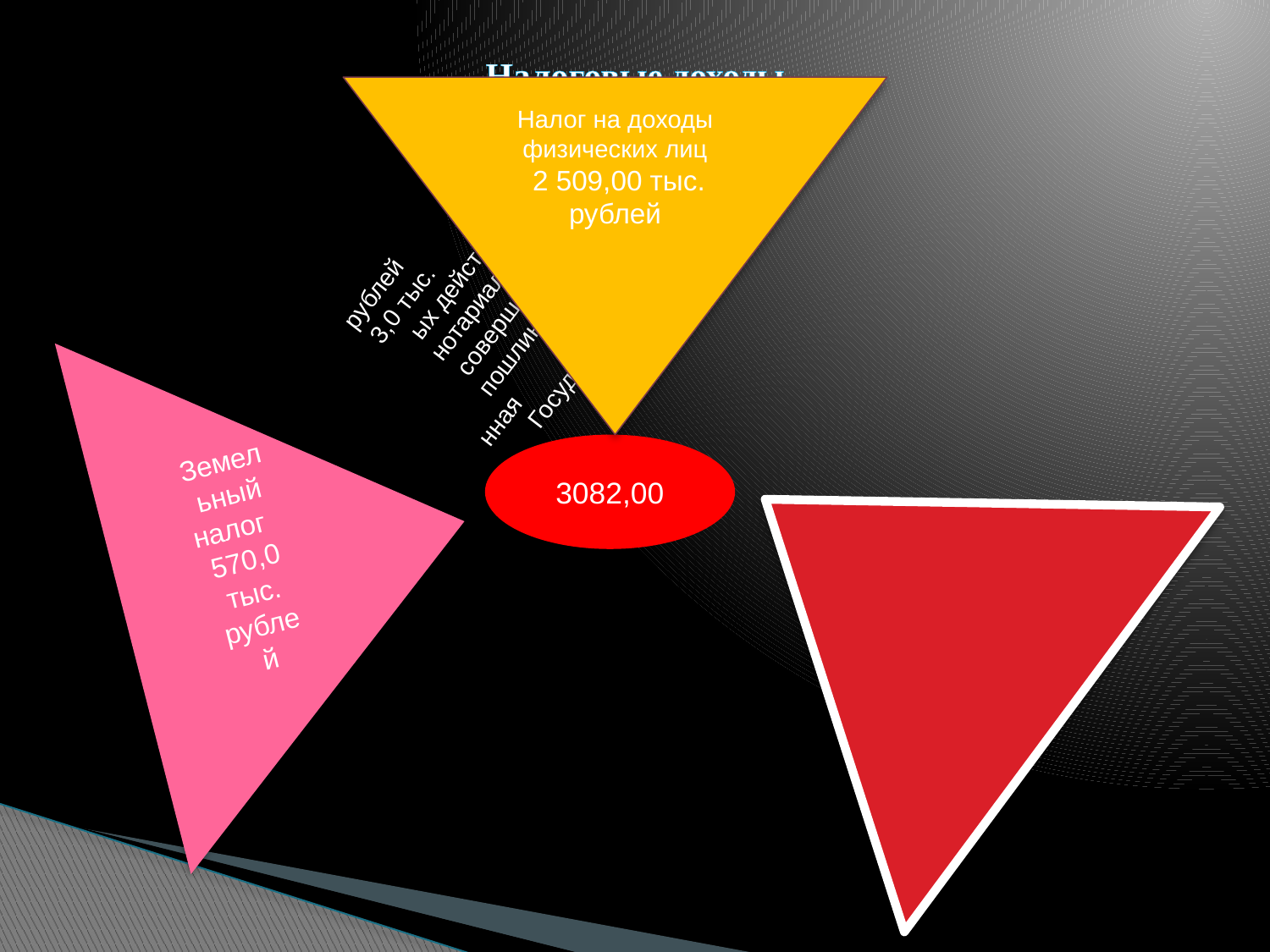

# Налоговые доходы
Налог на доходы физических лиц
 2 509,00 тыс. рублей
Земельный налог
570,0 тыс. рублей

Государственная пошлина за совершение нотариальных действий 3,0 тыс. рублей
3082,00